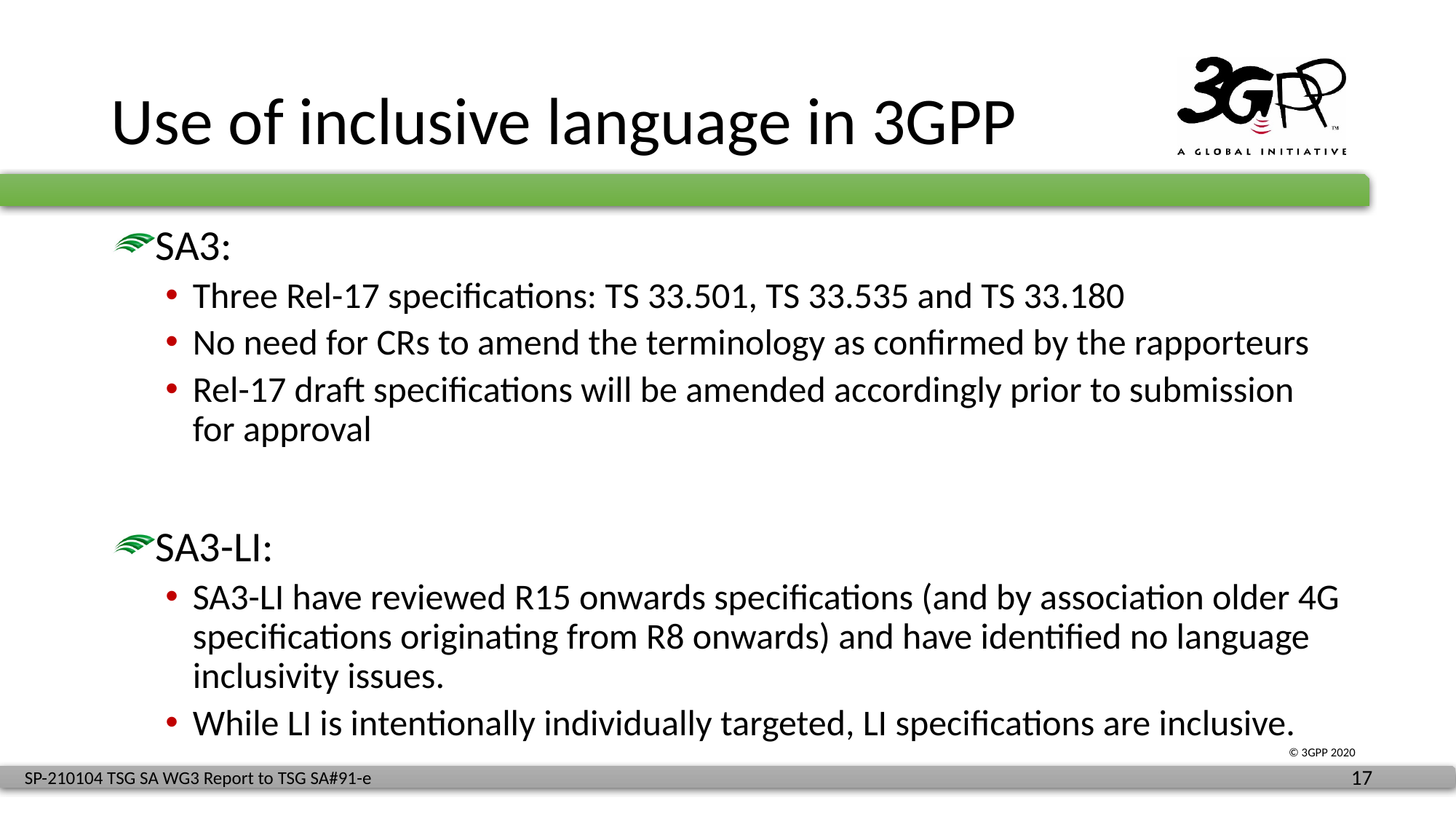

# Use of inclusive language in 3GPP
SA3:
Three Rel-17 specifications: TS 33.501, TS 33.535 and TS 33.180
No need for CRs to amend the terminology as confirmed by the rapporteurs
Rel-17 draft specifications will be amended accordingly prior to submission for approval

SA3-LI:
SA3-LI have reviewed R15 onwards specifications (and by association older 4G specifications originating from R8 onwards) and have identified no language inclusivity issues.
While LI is intentionally individually targeted, LI specifications are inclusive.